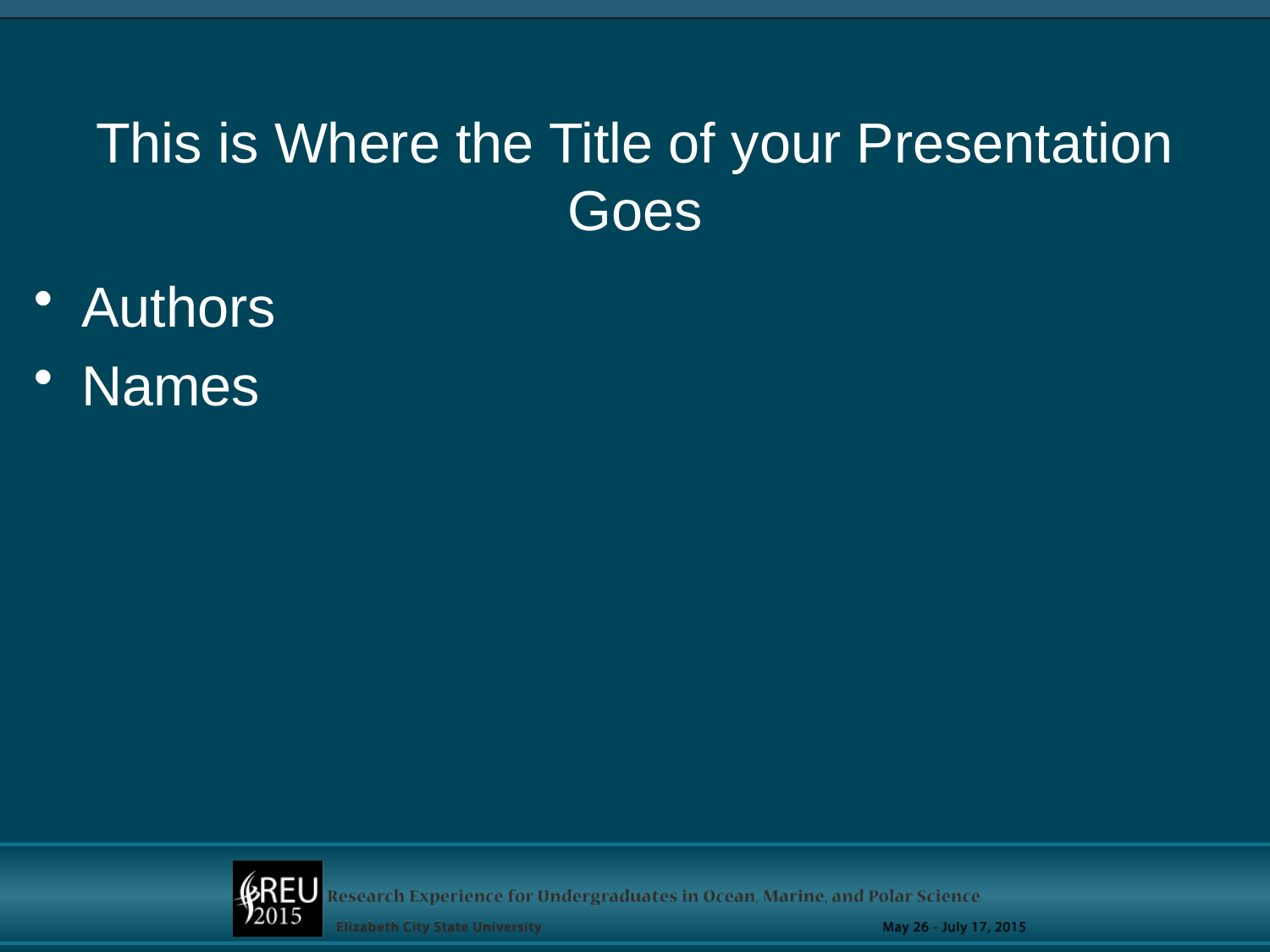

# This is Where the Title of your Presentation Goes
Authors
Names